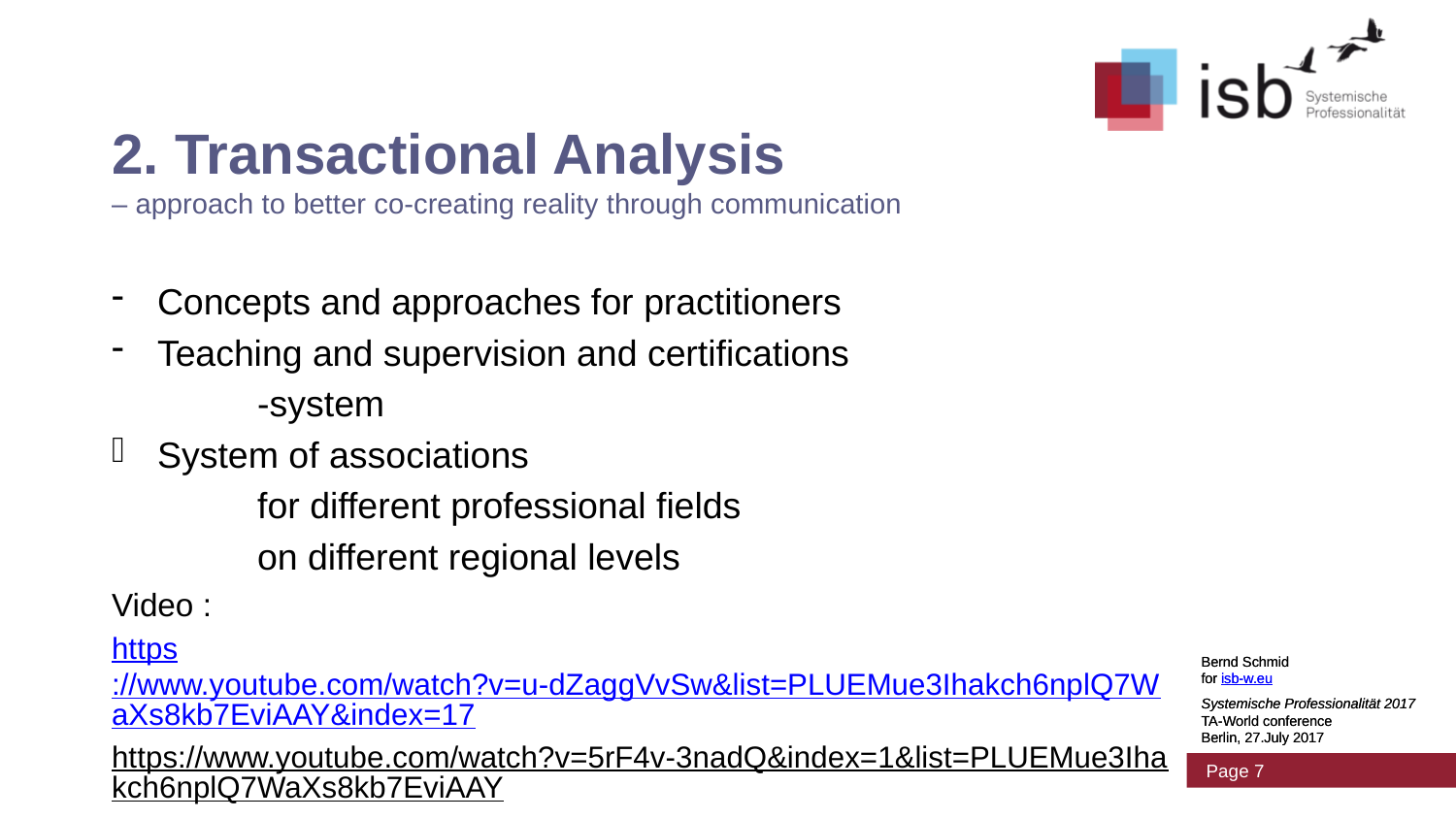

# 2. Transactional Analysis – approach to better co-creating reality through communication
Concepts and approaches for practitioners
Teaching and supervision and certifications
	-system
System of associations
	for different professional fields
	on different regional levels
Video :
https://www.youtube.com/watch?v=u-dZaggVvSw&list=PLUEMue3Ihakch6nplQ7WaXs8kb7EviAAY&index=17
https://www.youtube.com/watch?v=5rF4v-3nadQ&index=1&list=PLUEMue3Ihakch6nplQ7WaXs8kb7EviAAY
Bernd Schmid
for isb-w.eu
Systemische Professionalität 2017
TA-World conference
Berlin, 27.July 2017
 Page 7